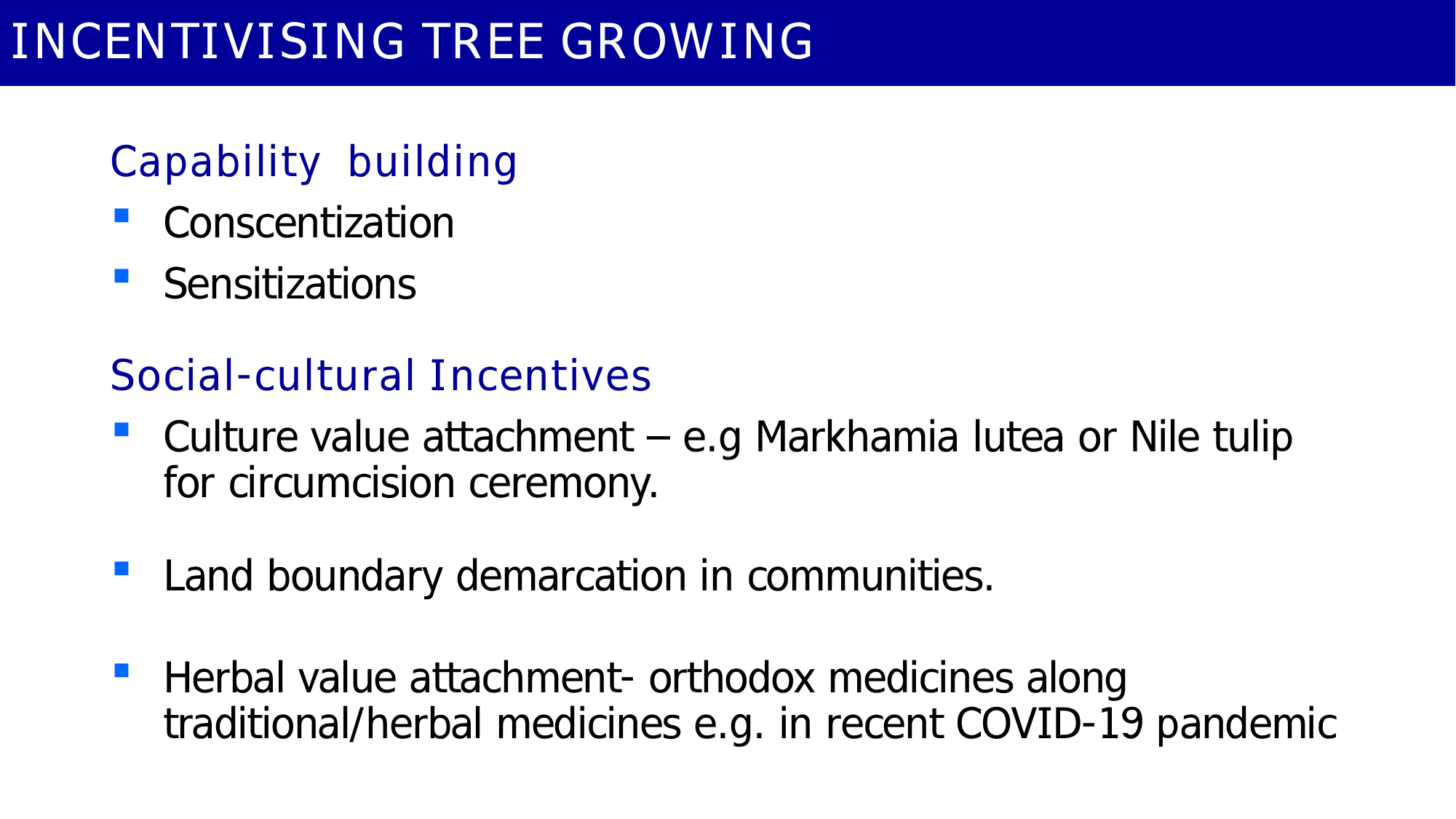

# INCENTIVISING TREE GROWING

Capability  building
Conscentization
Sensitizations

Social-cultural Incentives
Culture value attachment – e.g Markhamia lutea or Nile tulip for circumcision ceremony.

Land boundary demarcation in communities.

Herbal value attachment- orthodox medicines along traditional/herbal medicines e.g. in recent COVID-19 pandemic